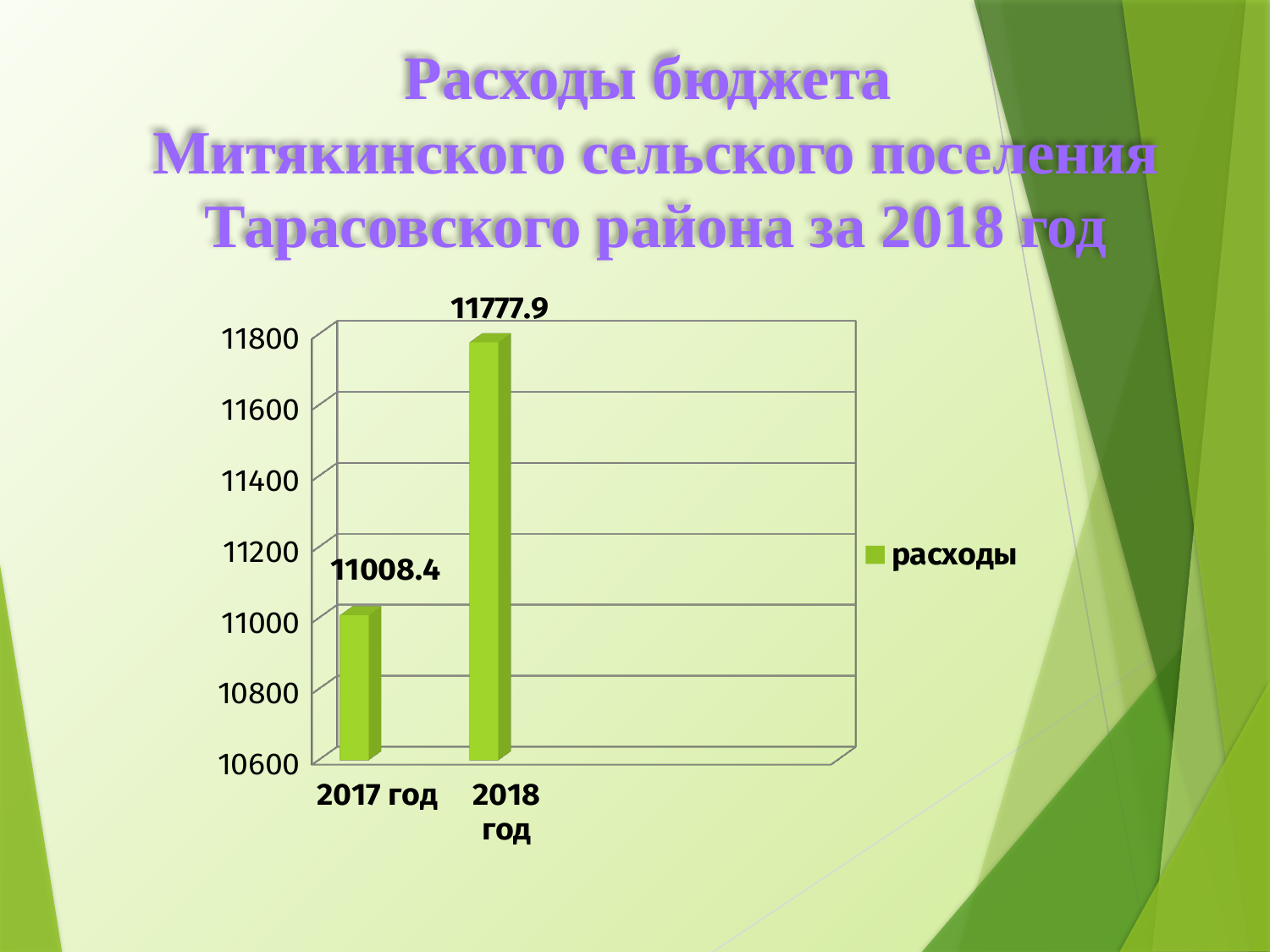

Расходы бюджета
Митякинского сельского поселения Тарасовского района за 2018 год

[unsupported chart]